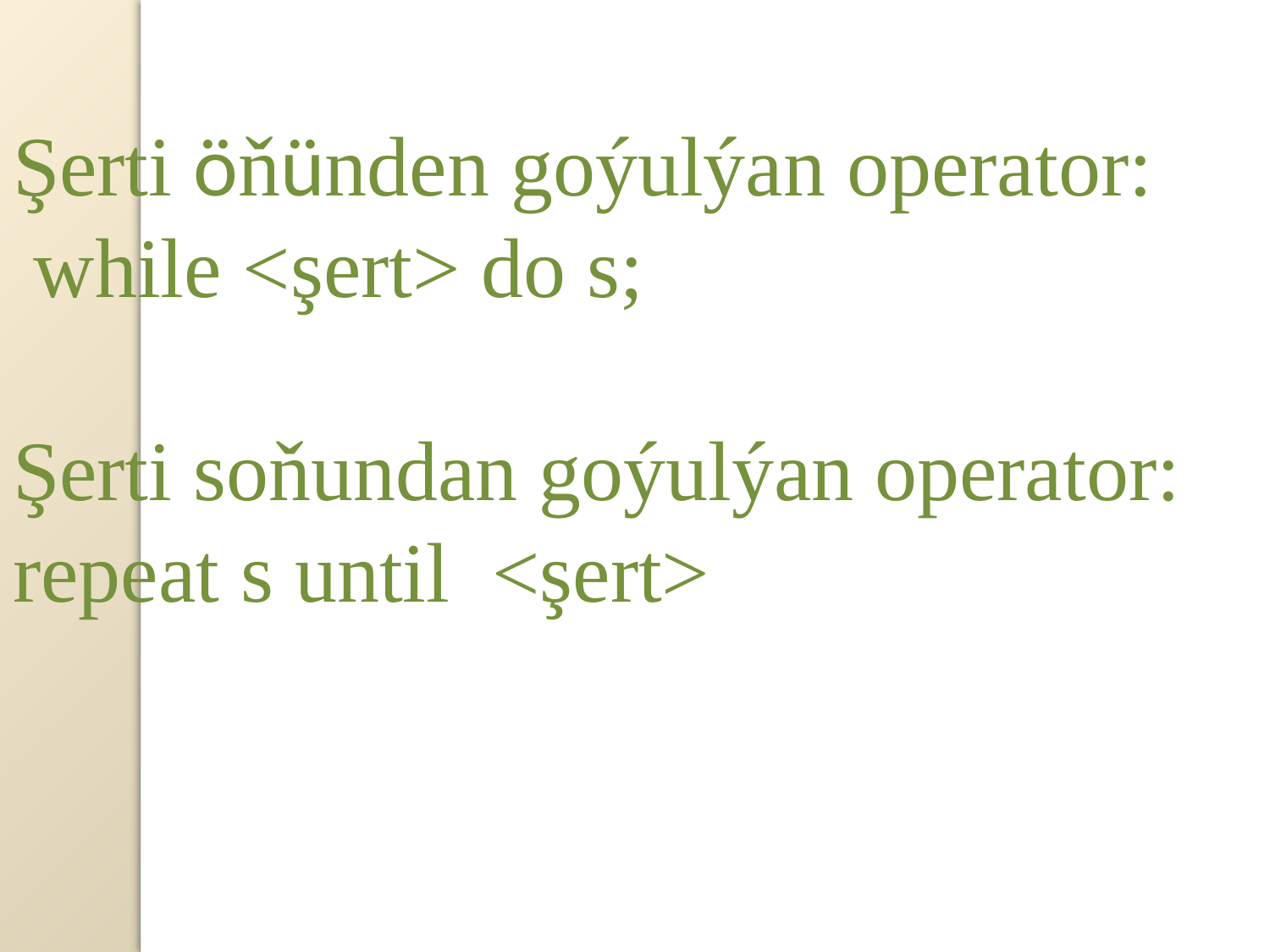

Şerti öňünden goýulýan operator:
 while <şert> do s;

Şerti soňundan goýulýan operator:
repeat s until  <şert>